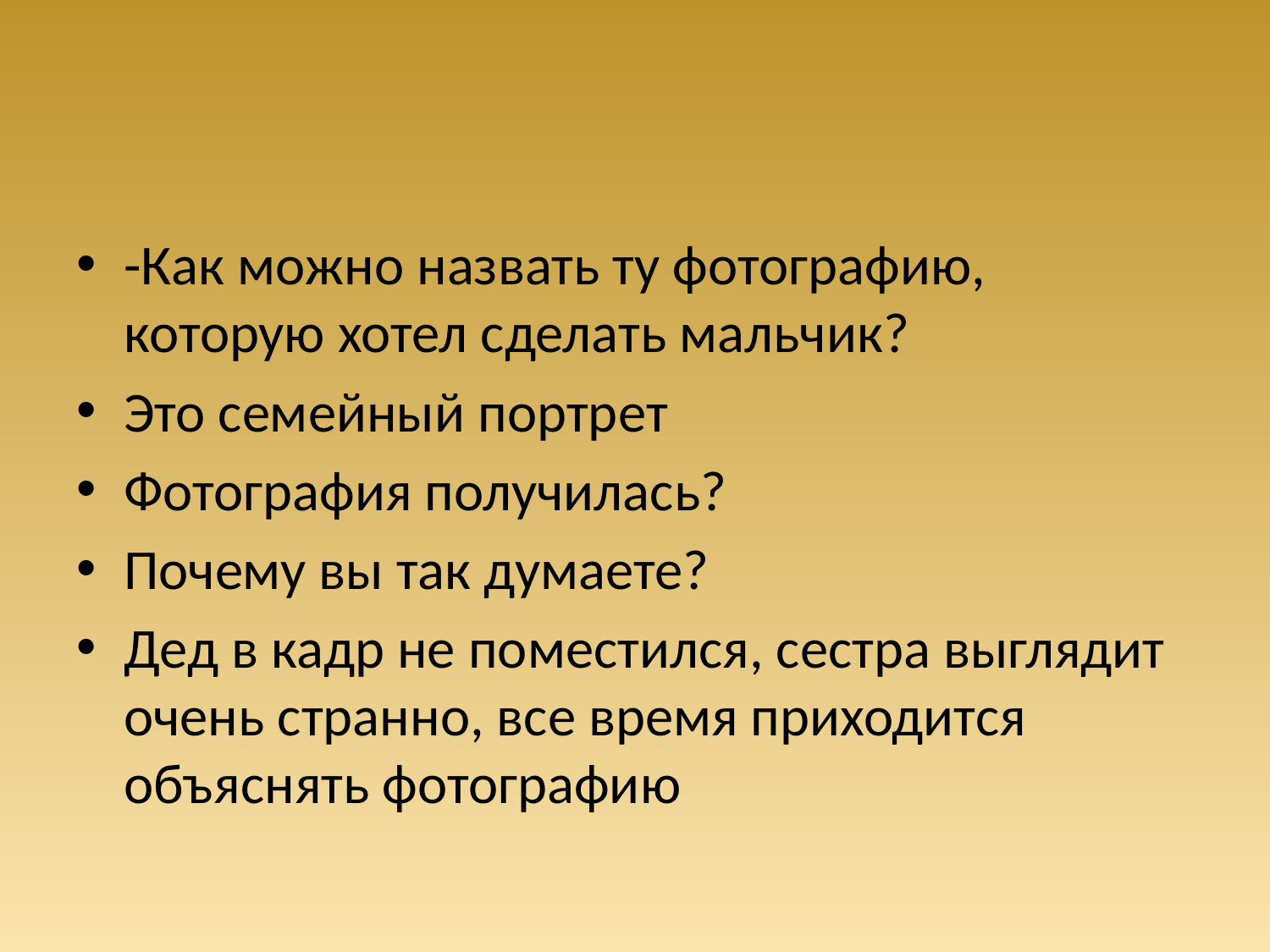

#
-Как можно назвать ту фотографию, которую хотел сделать мальчик?
Это семейный портрет
Фотография получилась?
Почему вы так думаете?
Дед в кадр не поместился, сестра выглядит очень странно, все время приходится объяснять фотографию